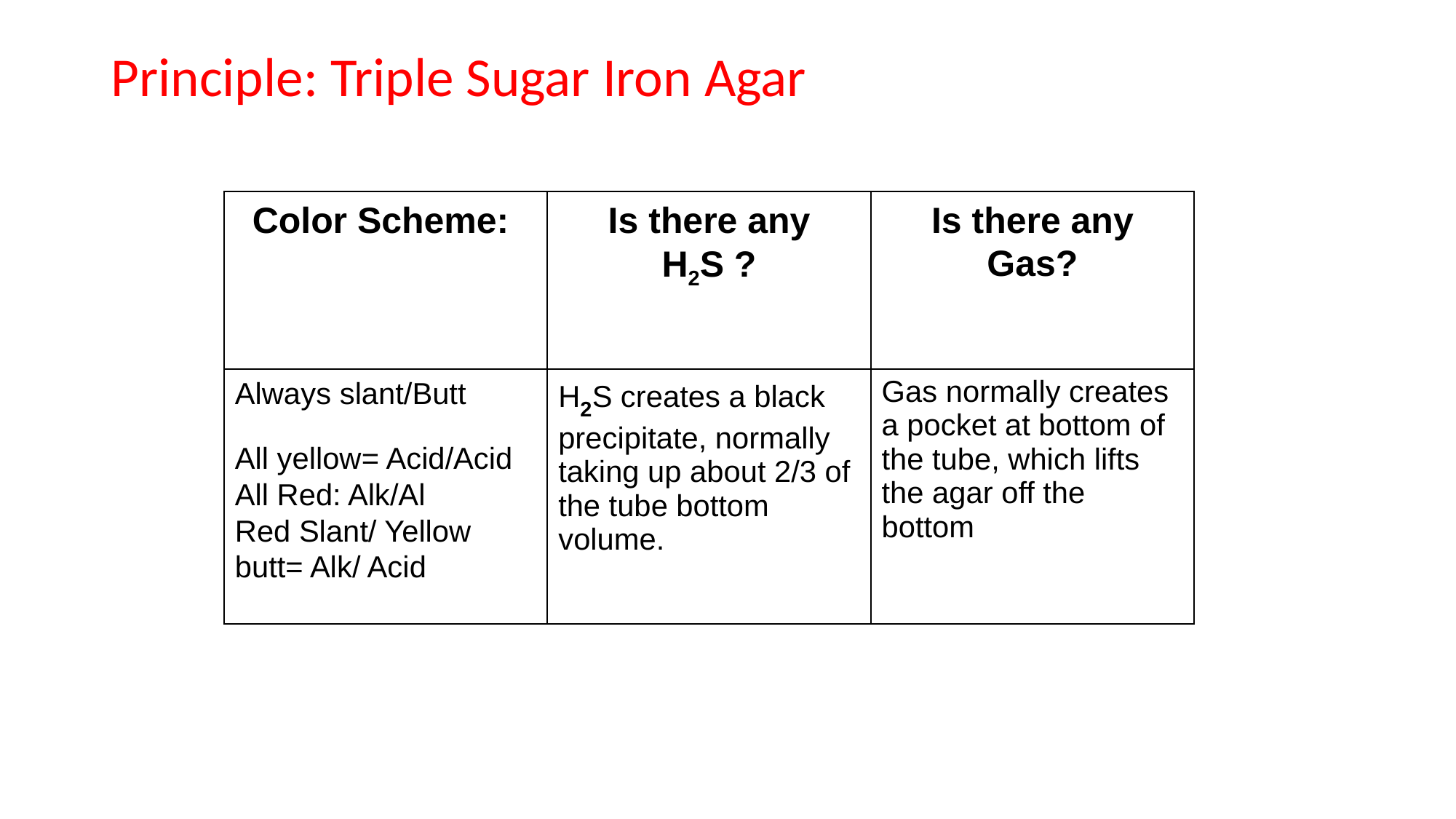

# Principle: Triple Sugar Iron Agar
| Color Scheme: | Is there any H2S ? | Is there any Gas? |
| --- | --- | --- |
| Always slant/Butt All yellow= Acid/Acid All Red: Alk/Al Red Slant/ Yellow butt= Alk/ Acid | H2S creates a black precipitate, normally taking up about 2/3 of the tube bottom volume. | Gas normally creates a pocket at bottom of the tube, which lifts the agar off the bottom |